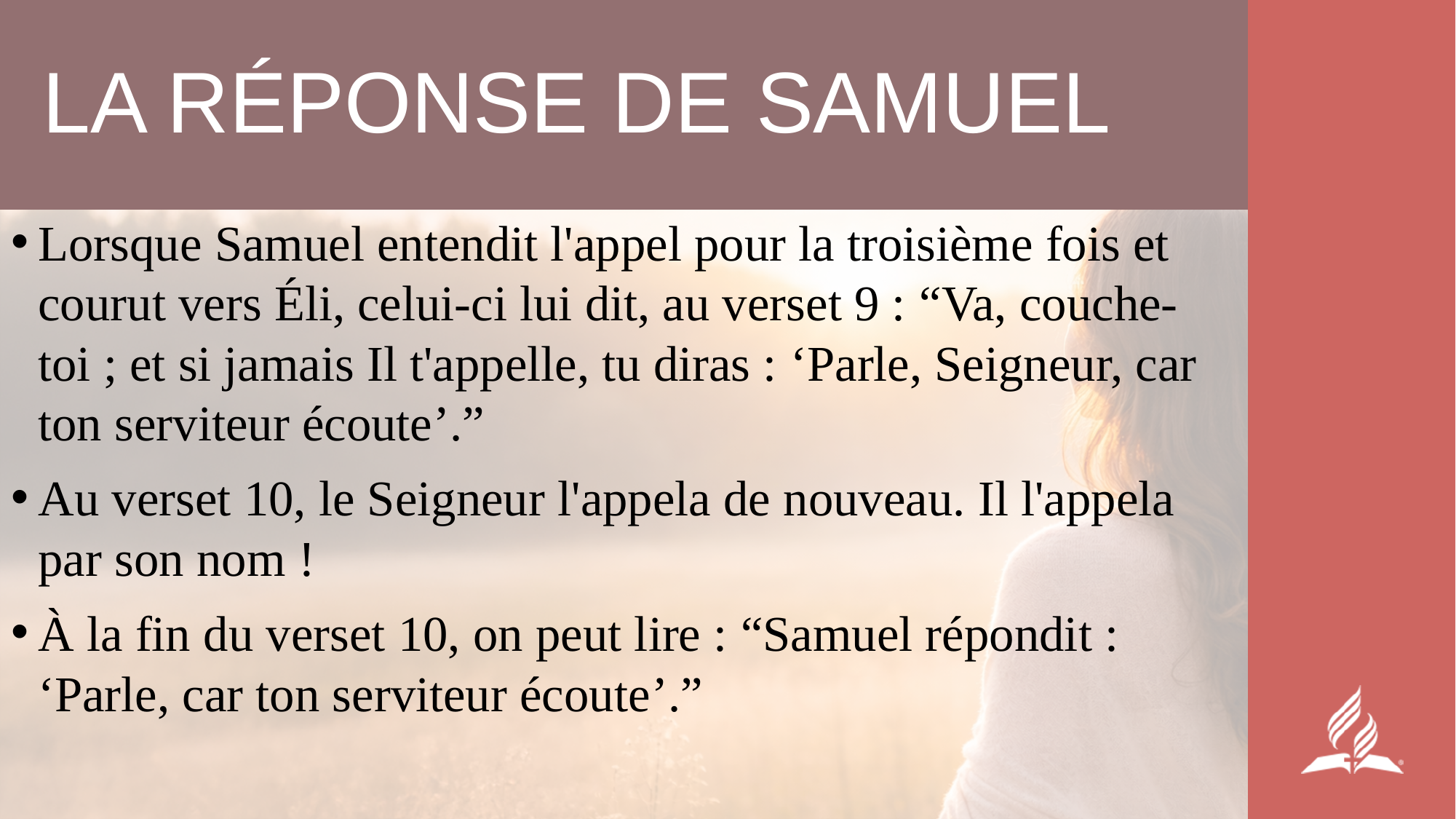

# LA RÉPONSE DE SAMUEL
Lorsque Samuel entendit l'appel pour la troisième fois et courut vers Éli, celui-ci lui dit, au verset 9 : “Va, couche-toi ; et si jamais Il t'appelle, tu diras : ‘Parle, Seigneur, car ton serviteur écoute’.”
Au verset 10, le Seigneur l'appela de nouveau. Il l'appela par son nom !
À la fin du verset 10, on peut lire : “Samuel répondit : ‘Parle, car ton serviteur écoute’.”